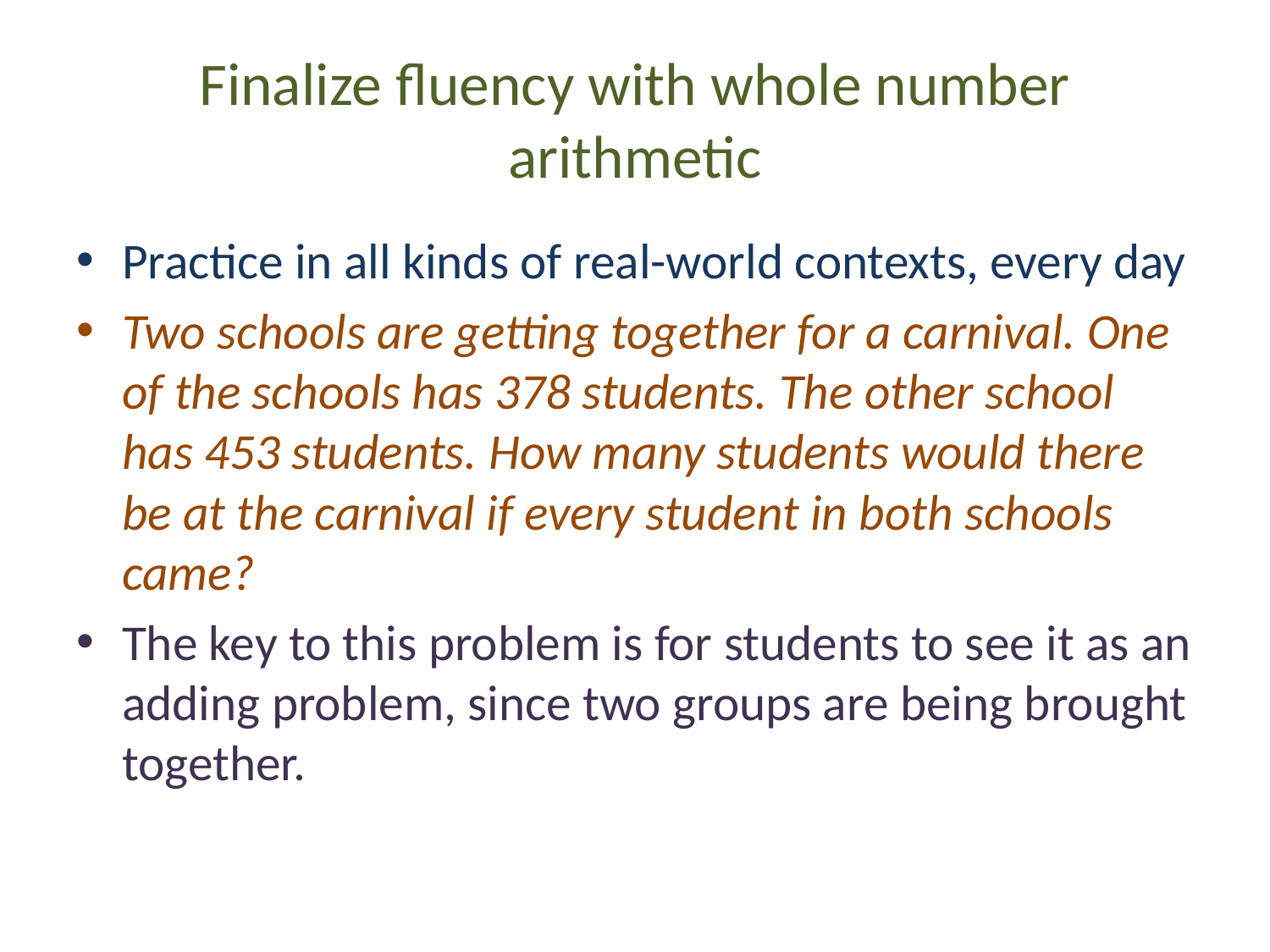

# Finalize fluency with whole number arithmetic
Practice in all kinds of real-world contexts, every day
Two schools are getting together for a carnival. One of the schools has 378 students. The other school has 453 students. How many students would there be at the carnival if every student in both schools came?
The key to this problem is for students to see it as an adding problem, since two groups are being brought together.